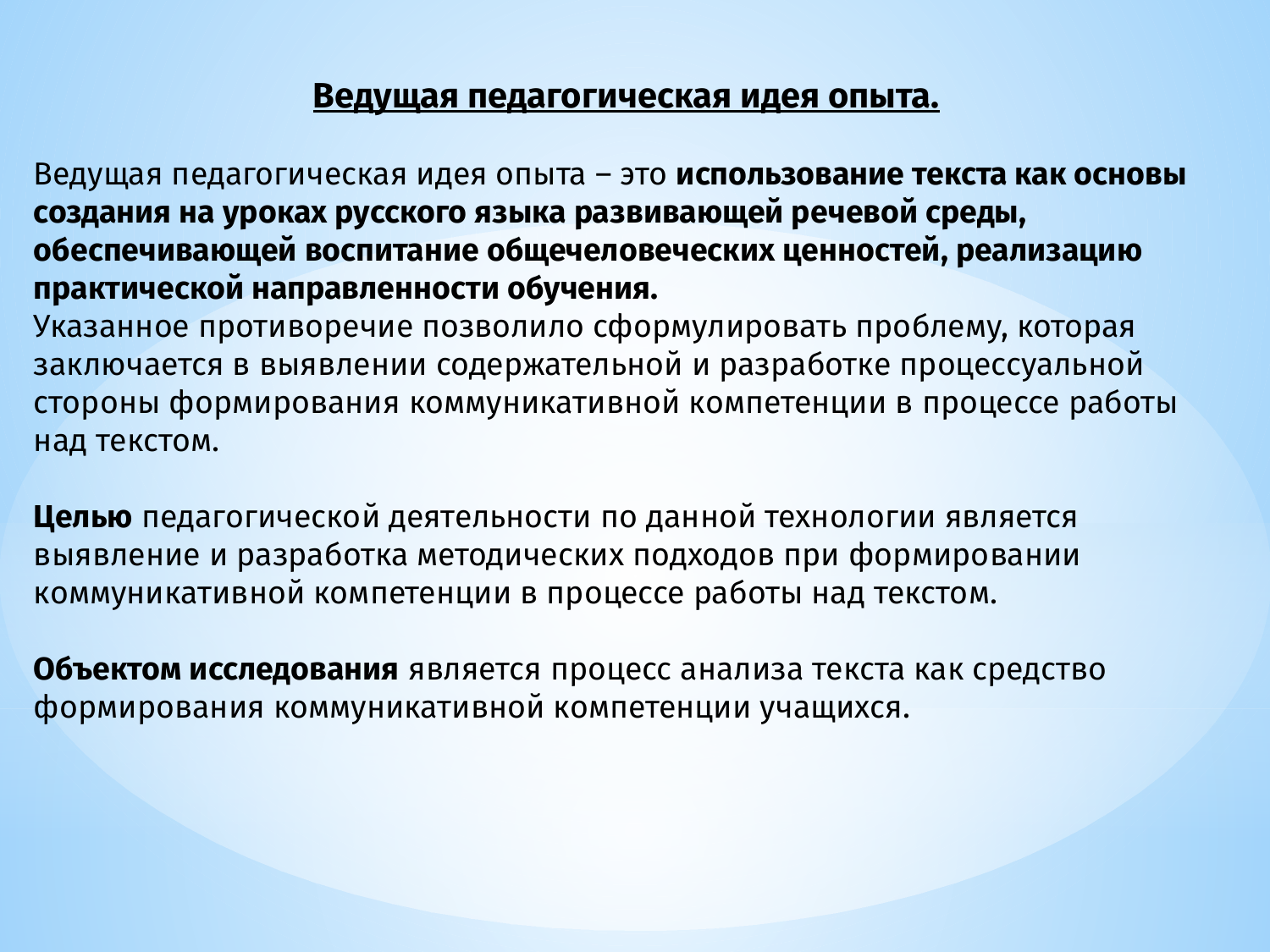

Ведущая педагогическая идея опыта.

Ведущая педагогическая идея опыта – это использование текста как основы создания на уроках русского языка развивающей речевой среды, обеспечивающей воспитание общечеловеческих ценностей, реализацию практической направленности обучения.
Указанное противоречие позволило сформулировать проблему, которая заключается в выявлении содержательной и разработке процессуальной стороны формирования коммуникативной компетенции в процессе работы над текстом.

Целью педагогической деятельности по данной технологии является выявление и разработка методических подходов при формировании коммуникативной компетенции в процессе работы над текстом.

Объектом исследования является процесс анализа текста как средство формирования коммуникативной компетенции учащихся.